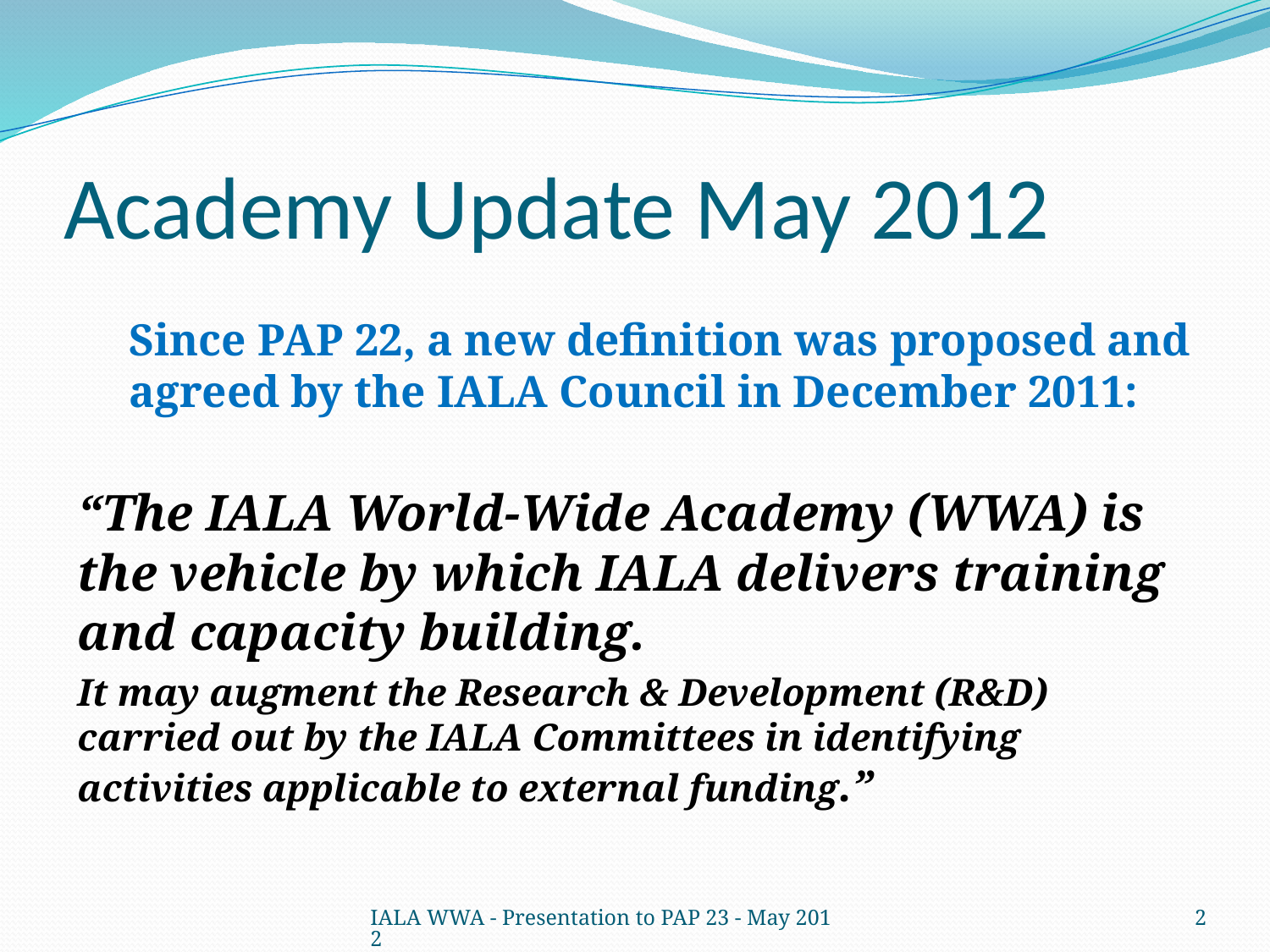

# Academy Update May 2012
Since PAP 22, a new definition was proposed and agreed by the IALA Council in December 2011:

“The IALA World-Wide Academy (WWA) is the vehicle by which IALA delivers training and capacity building.
It may augment the Research & Development (R&D) carried out by the IALA Committees in identifying activities applicable to external funding.”

IALA WWA - Presentation to PAP 23 - May 2012
2